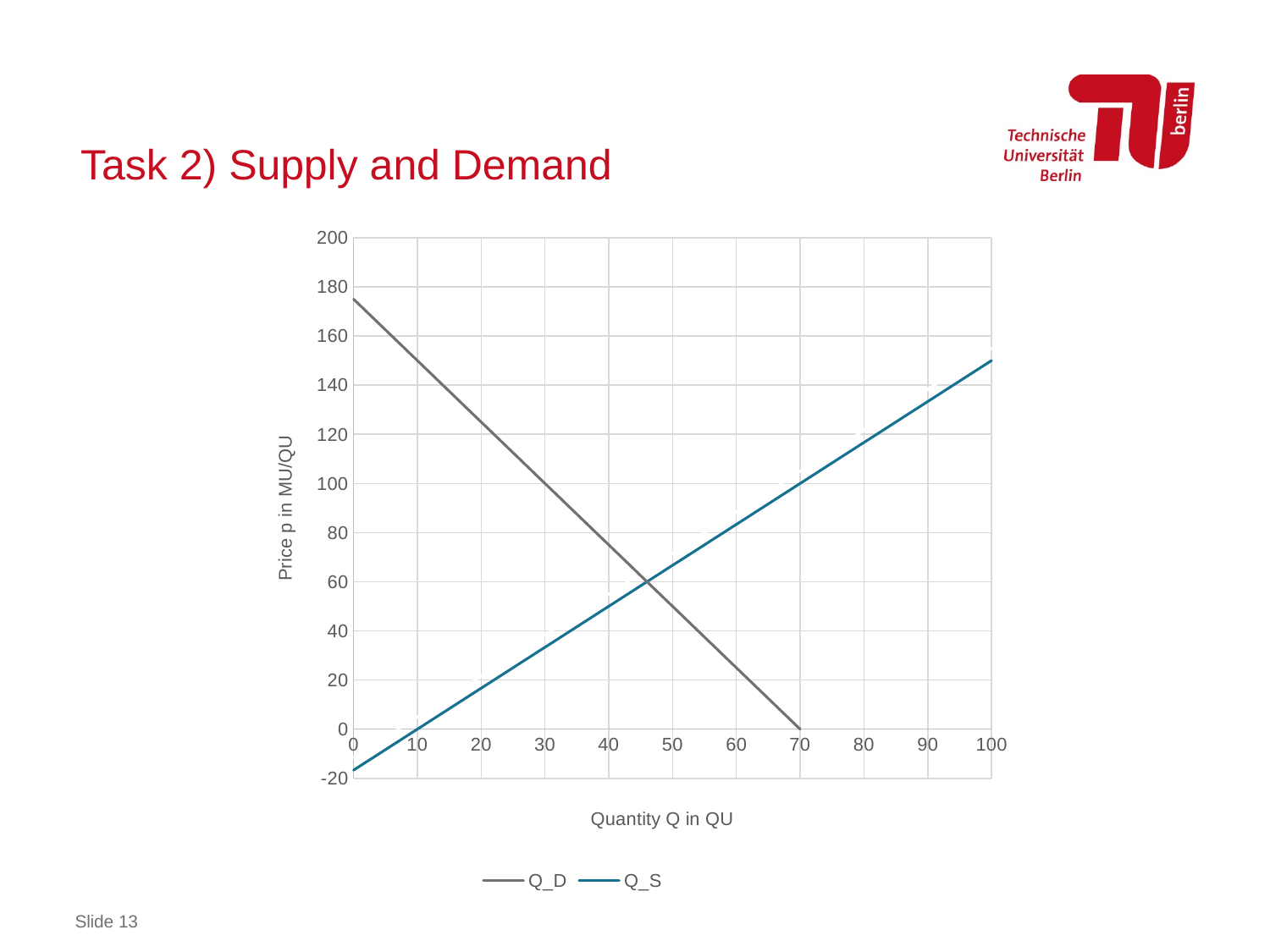

# Task 2) Supply and Demand

### Chart

| Category | Q_D | Q_S | Q_S,tax |
|---|---|---|---|
Slide 13